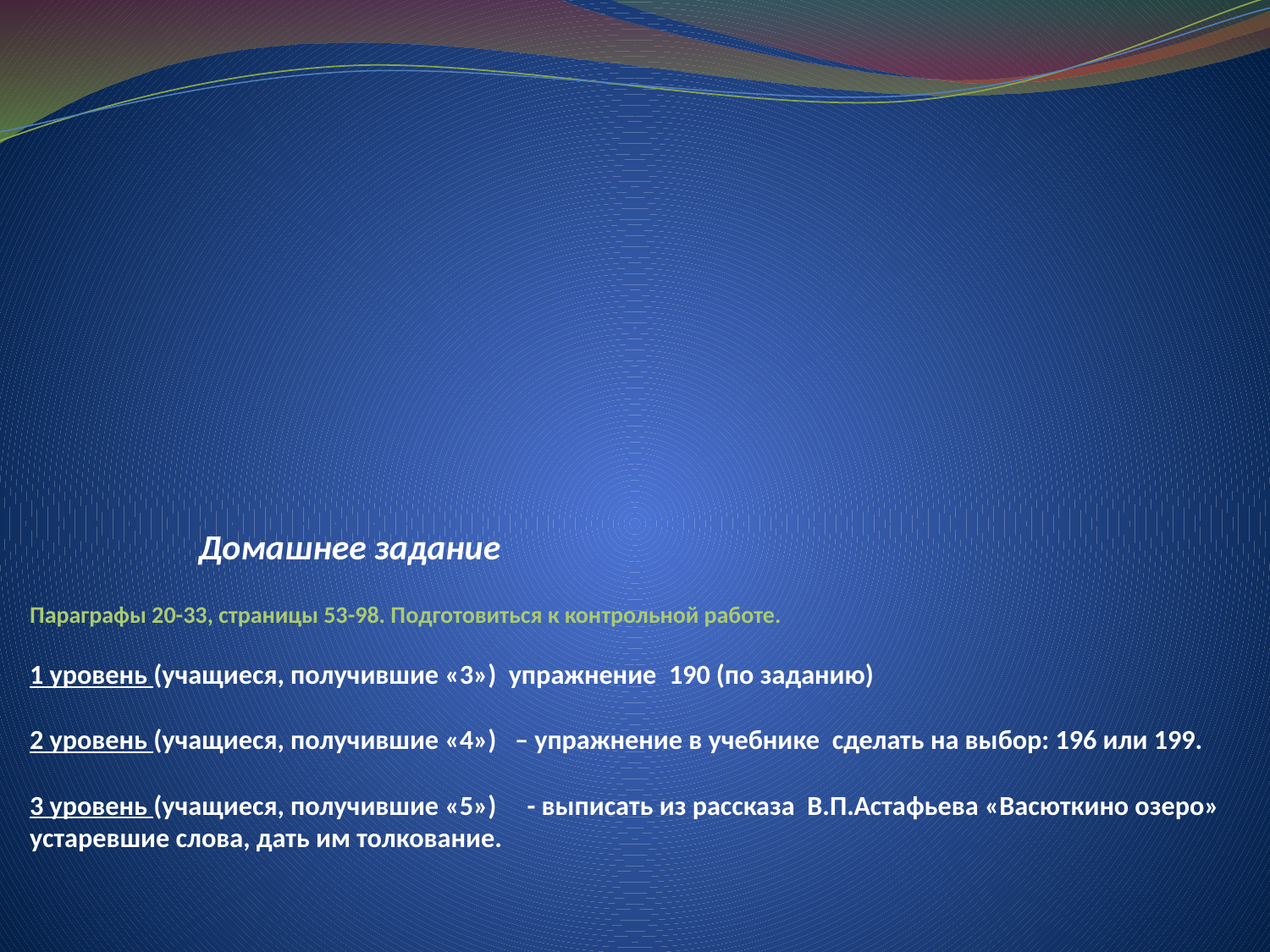

# Домашнее задание Параграфы 20-33, страницы 53-98. Подготовиться к контрольной работе. 1 уровень (учащиеся, получившие «3»)  упражнение  190 (по заданию) 2 уровень (учащиеся, получившие «4»)   – упражнение в учебнике  сделать на выбор: 196 или 199. 3 уровень (учащиеся, получившие «5»)     - выписать из рассказа  В.П.Астафьева «Васюткино озеро» устаревшие слова, дать им толкование.